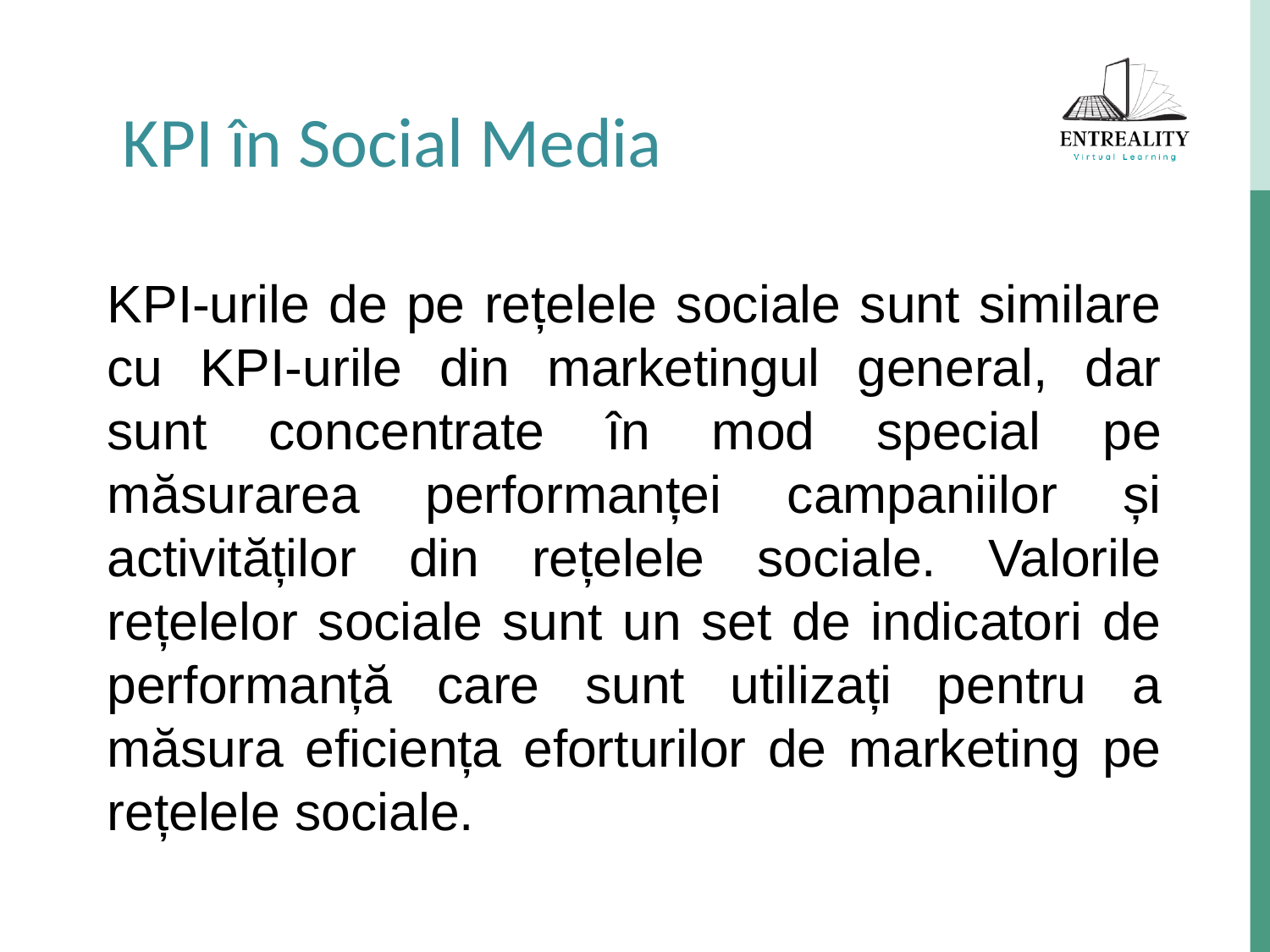

KPI în Social Media
KPI-urile de pe rețelele sociale sunt similare cu KPI-urile din marketingul general, dar sunt concentrate în mod special pe măsurarea performanței campaniilor și activităților din rețelele sociale. Valorile rețelelor sociale sunt un set de indicatori de performanță care sunt utilizați pentru a măsura eficiența eforturilor de marketing pe rețelele sociale.